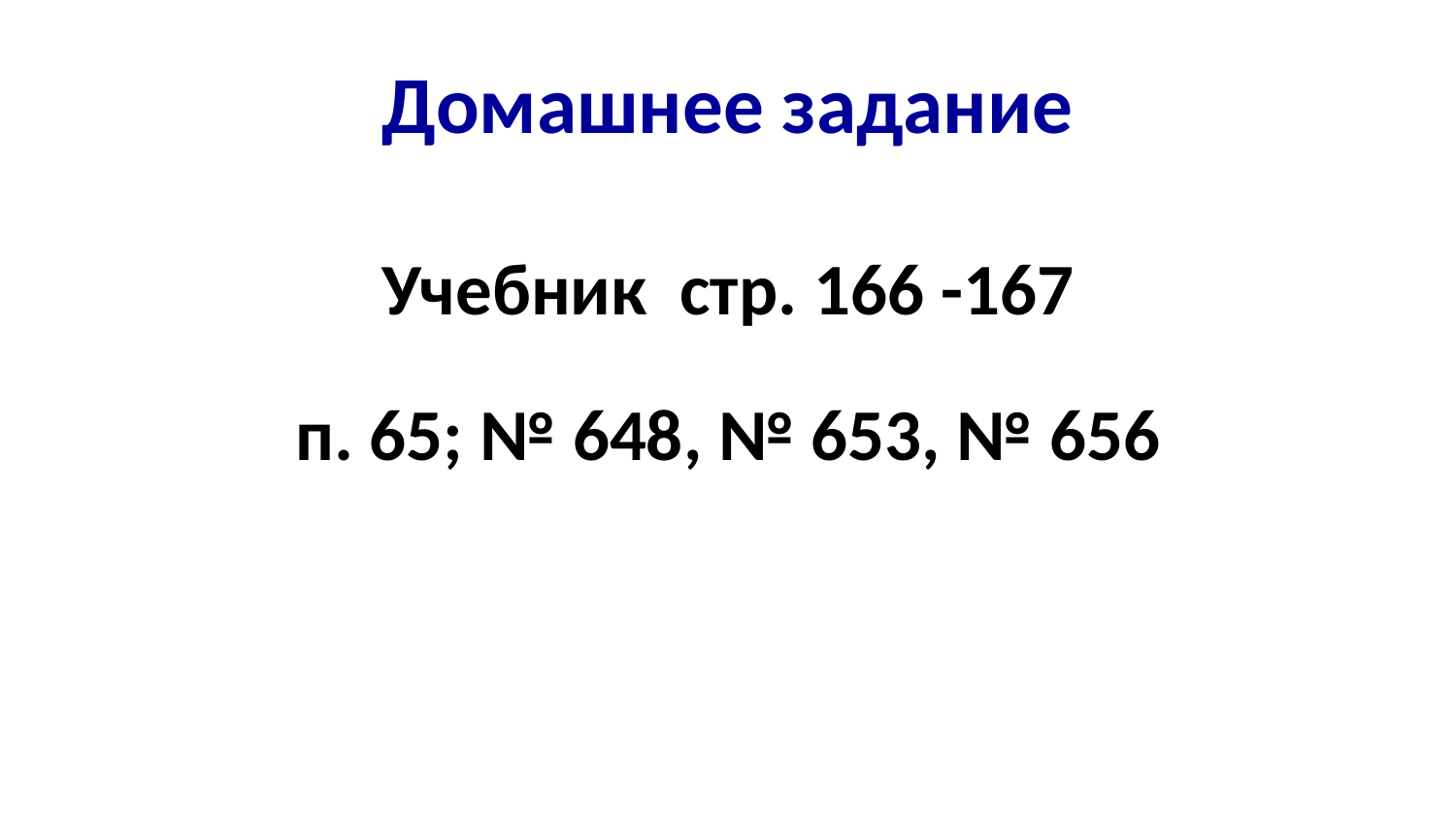

# Домашнее задание
Учебник  стр. 166 -167
п. 65; № 648, № 653, № 656